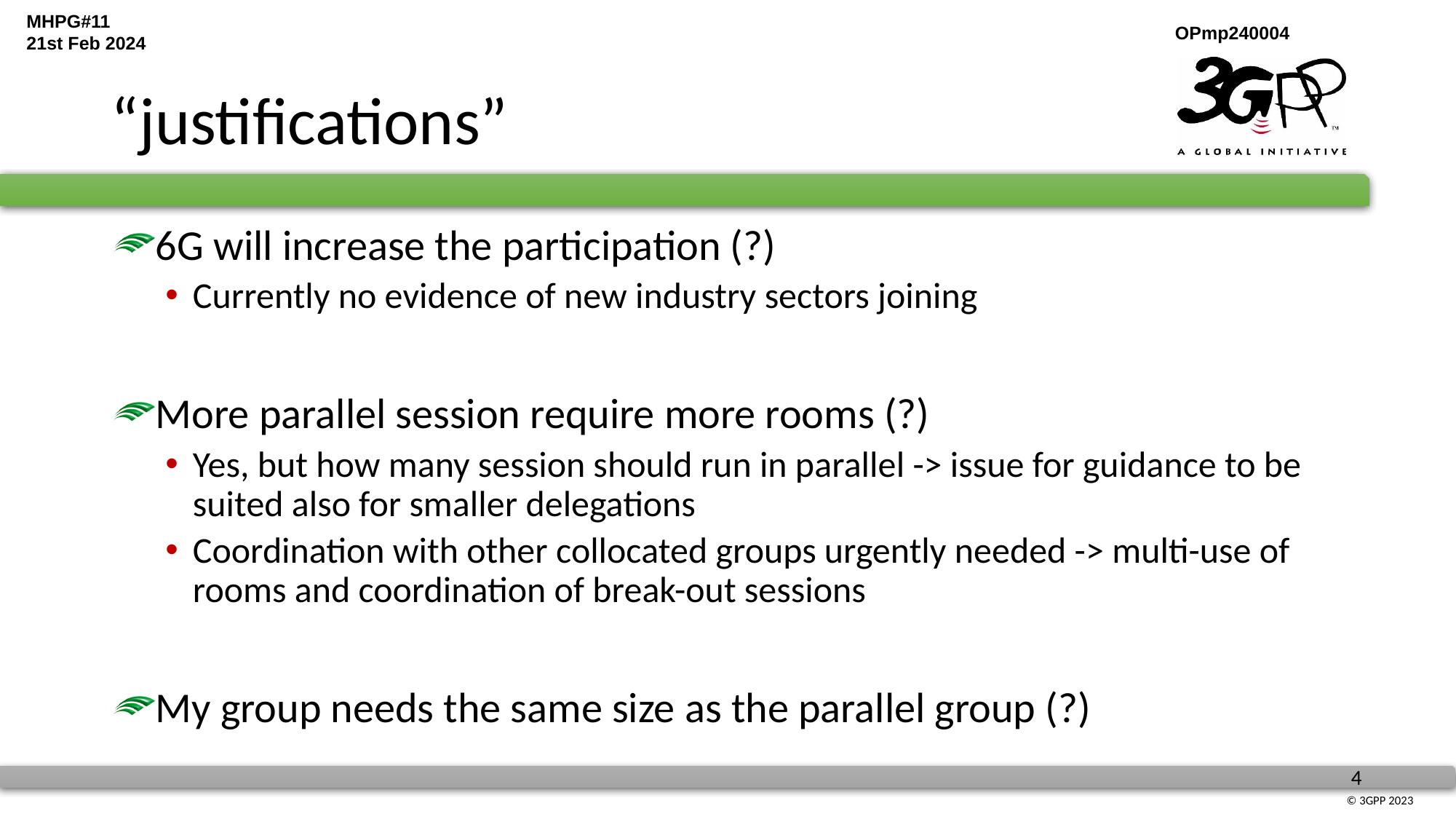

# “justifications”
6G will increase the participation (?)
Currently no evidence of new industry sectors joining

More parallel session require more rooms (?)
Yes, but how many session should run in parallel -> issue for guidance to be suited also for smaller delegations
Coordination with other collocated groups urgently needed -> multi-use of rooms and coordination of break-out sessions

My group needs the same size as the parallel group (?)